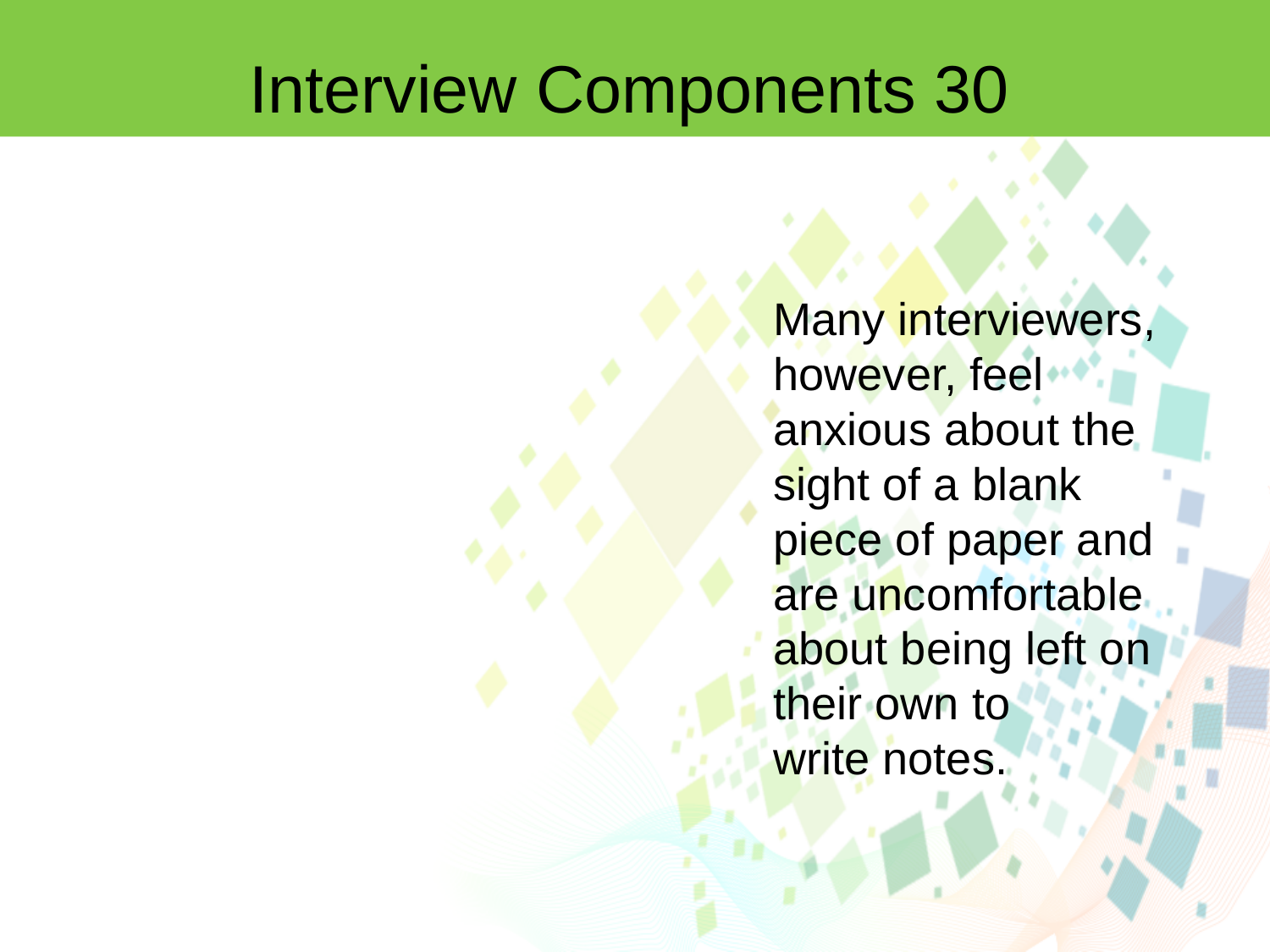

Interview Components 30
Many interviewers, however, feel anxious about the sight of a blank piece of paper and are uncomfortable about being left on their own to
write notes.